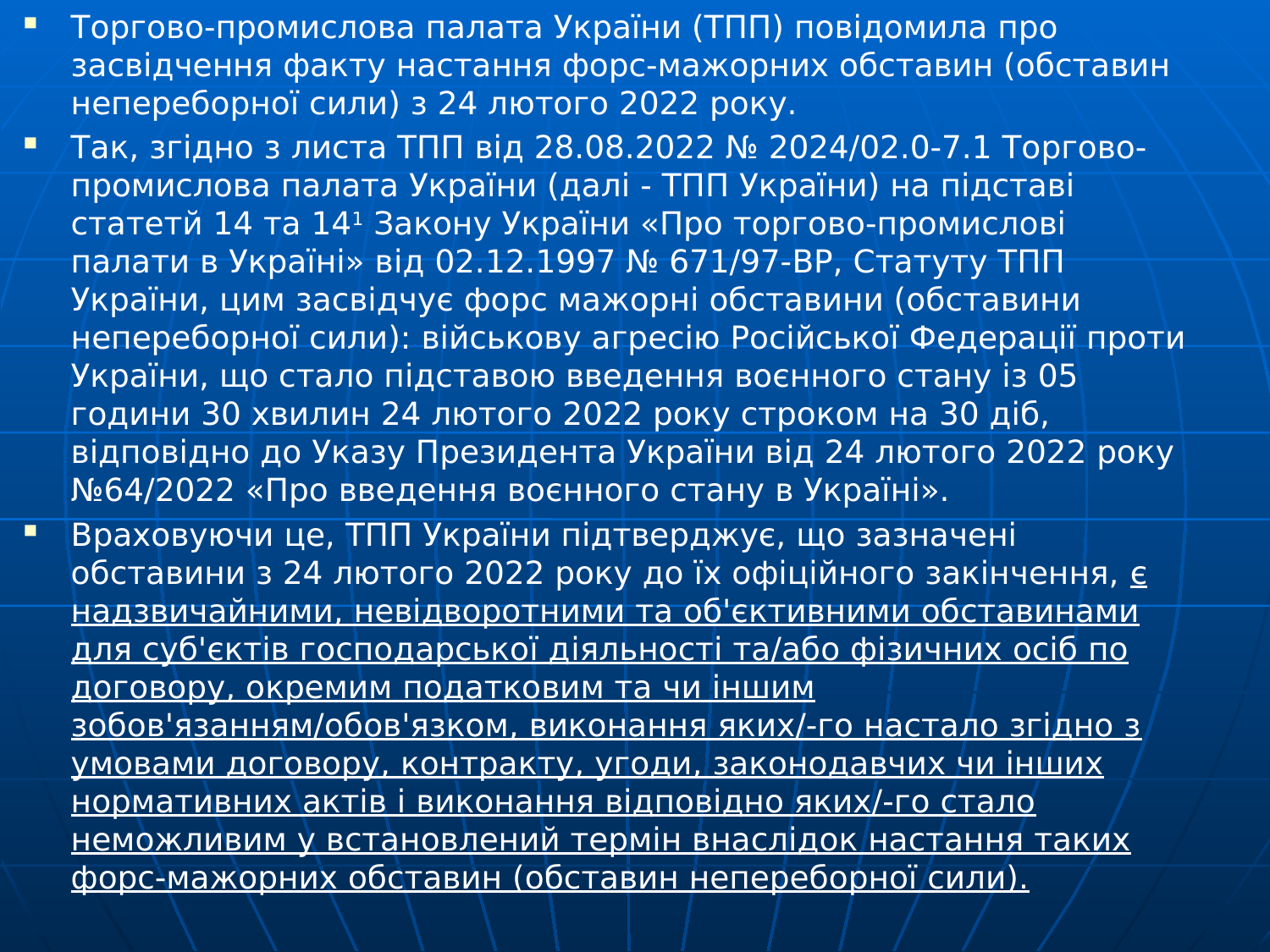

Торгово-промислова палата України (ТПП) повідомила про засвідчення факту настання форс-мажорних обставин (обставин непереборної сили) з 24 лютого 2022 року.
Так, згідно з листа ТПП від 28.08.2022 № 2024/02.0-7.1 Торгово-промислова палата України (далі - ТПП України) на підставі статетй 14 та 141 Закону України «Про торгово-промислові палати в Україні» вiд 02.12.1997 № 671/97-BP, Статуту ТПП України, цим засвідчує форс мажорні обставини (обставини непереборної сили): військову агресію Російської Федерації проти України, що стало підставою введення воєнного стану із 05 години 30 хвилин 24 лютого 2022 року строком на 30 діб, відповідно до Указу Президента України від 24 лютого 2022 року №64/2022 «Про введення воєнного стану в Україні».
Враховуючи це, ТПП України підтверджує, що зазначені обставини з 24 лютого 2022 року до їх офіційного закінчення, є надзвичайними, невідворотними та об'єктивними обставинами для суб'єктів господарської дiяльностi та/або фізичних осіб по договору, окремим податковим та чи іншим зобов'язанням/обов'язком, виконання яких/-го настало згідно з умовами договору, контракту, угоди, законодавчих чи інших нормативних актів і виконання відповідно яких/-го стало неможливим у встановлений термін внаслідок настання таких форс-мажорних обставин (обставин непереборної сили).